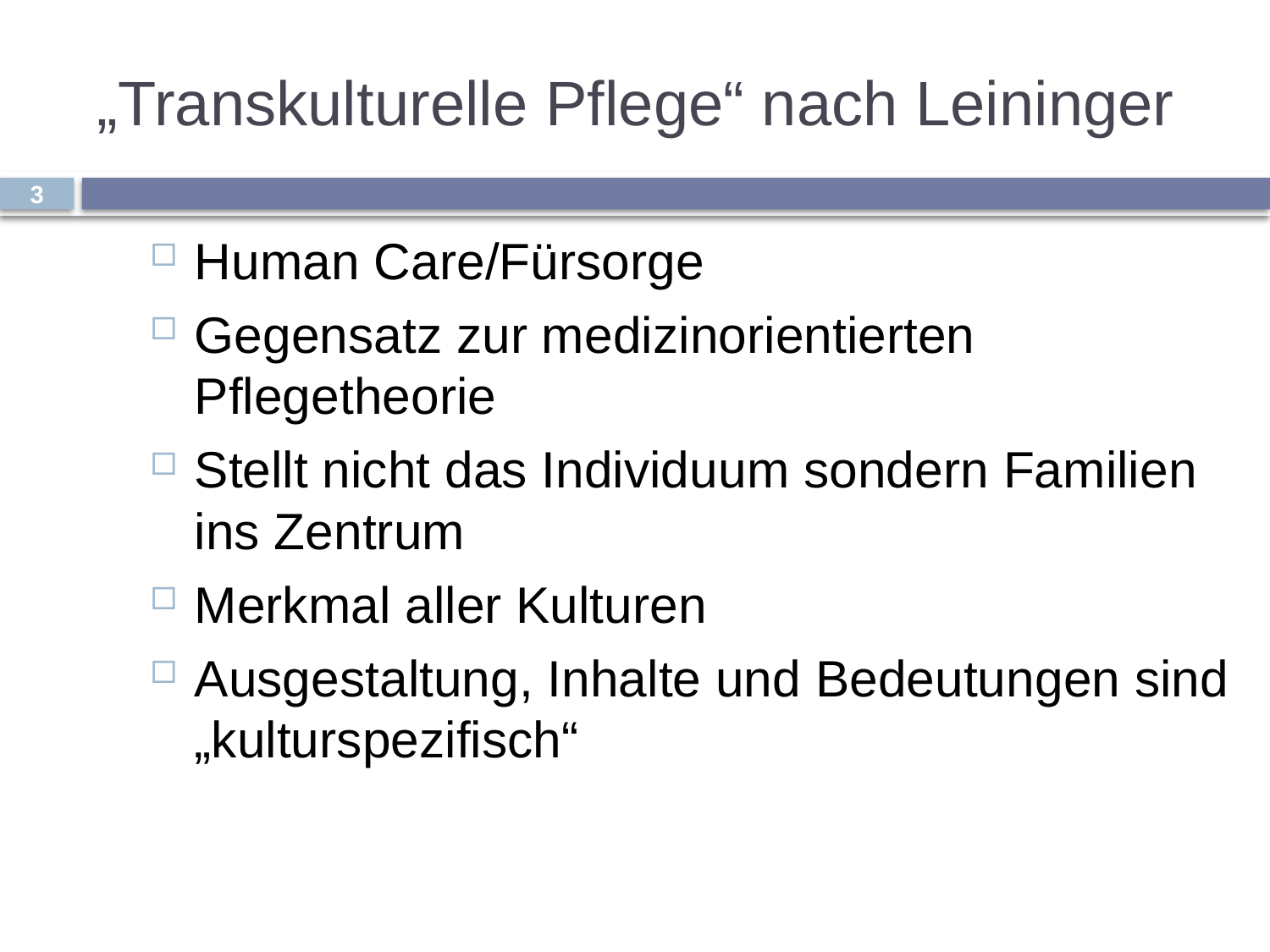

# „Transkulturelle Pflege“ nach Leininger
3
Human Care/Fürsorge
Gegensatz zur medizinorientierten Pflegetheorie
Stellt nicht das Individuum sondern Familien ins Zentrum
Merkmal aller Kulturen
Ausgestaltung, Inhalte und Bedeutungen sind „kulturspezifisch“